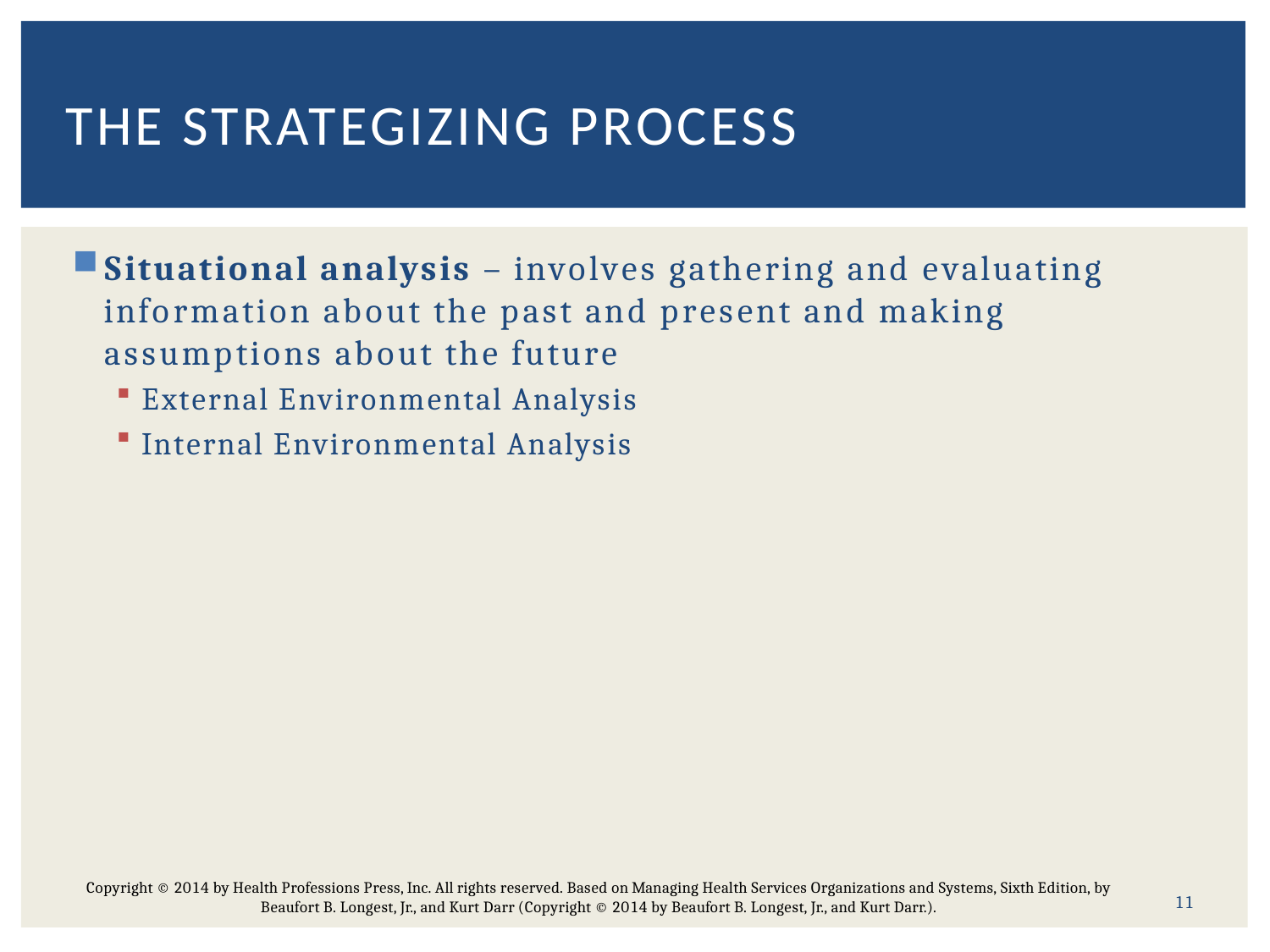

# The Strategizing Process
Situational analysis – involves gathering and evaluating information about the past and present and making assumptions about the future
External Environmental Analysis
Internal Environmental Analysis

11